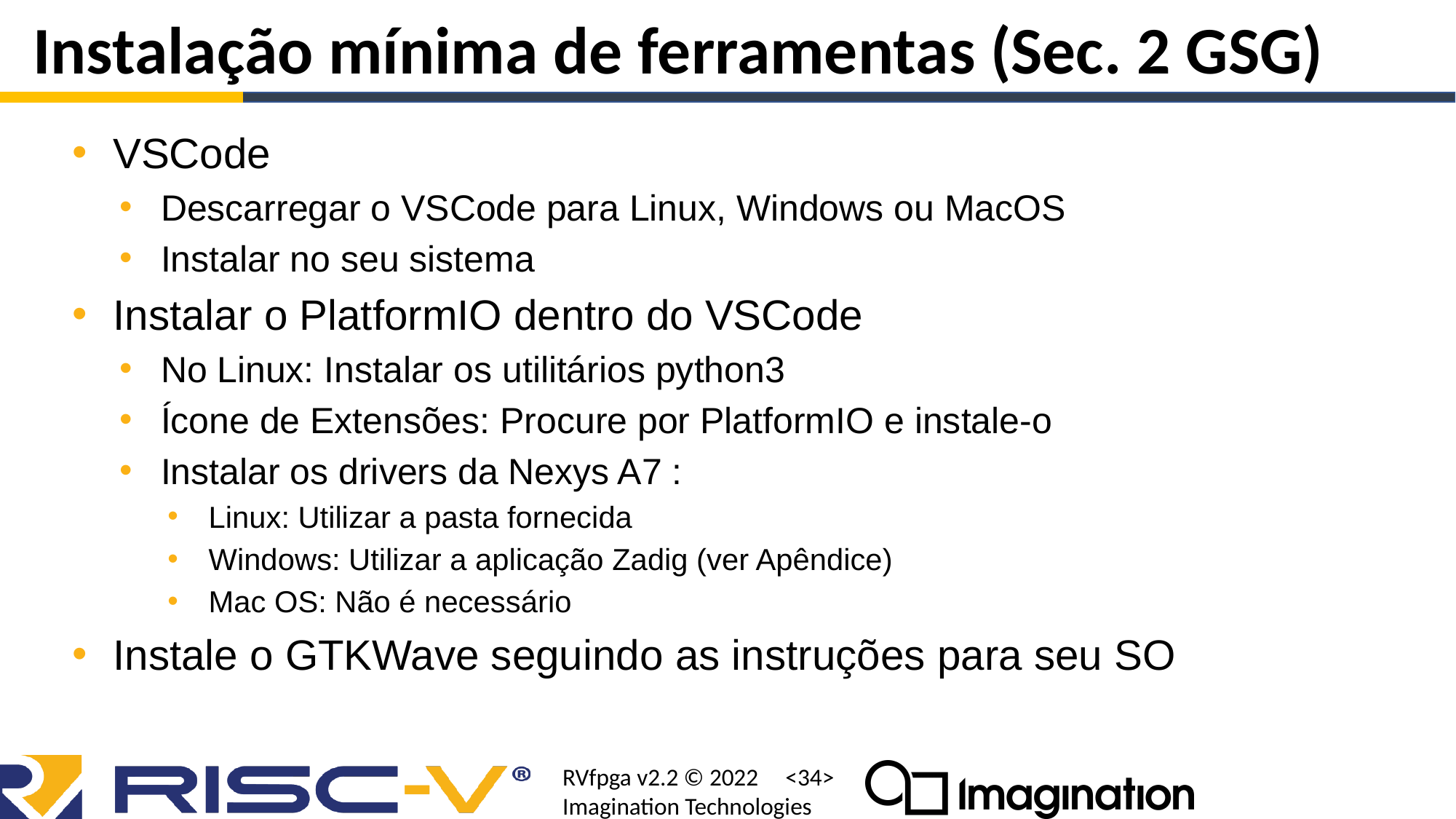

# Instalação mínima de ferramentas (Sec. 2 GSG)
VSCode
Descarregar o VSCode para Linux, Windows ou MacOS
Instalar no seu sistema
Instalar o PlatformIO dentro do VSCode
No Linux: Instalar os utilitários python3
Ícone de Extensões: Procure por PlatformIO e instale-o
Instalar os drivers da Nexys A7 :
Linux: Utilizar a pasta fornecida
Windows: Utilizar a aplicação Zadig (ver Apêndice)
Mac OS: Não é necessário
Instale o GTKWave seguindo as instruções para seu SO